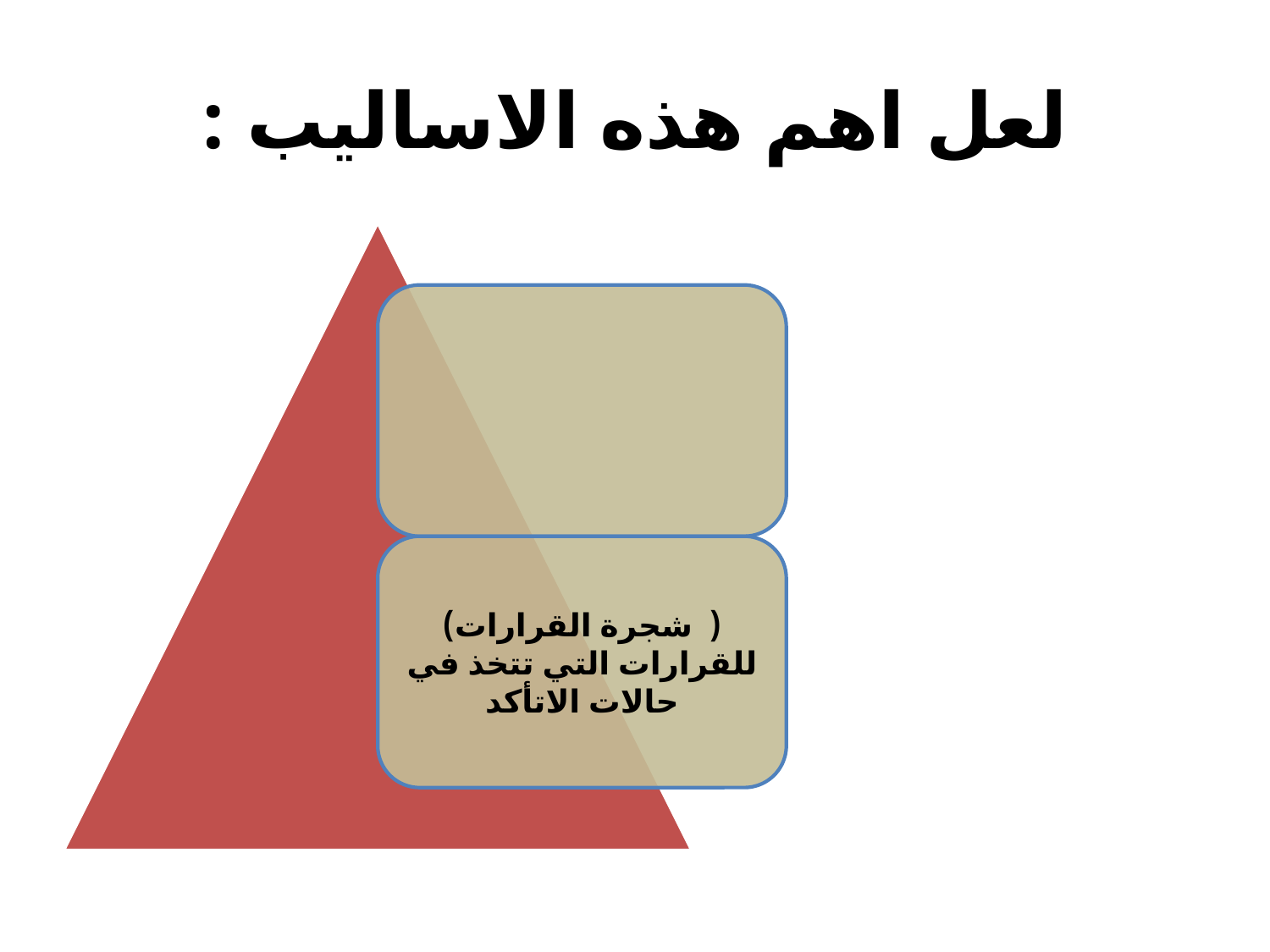

# لعل اهم هذه الاساليب :
(  شجرة القرارات)